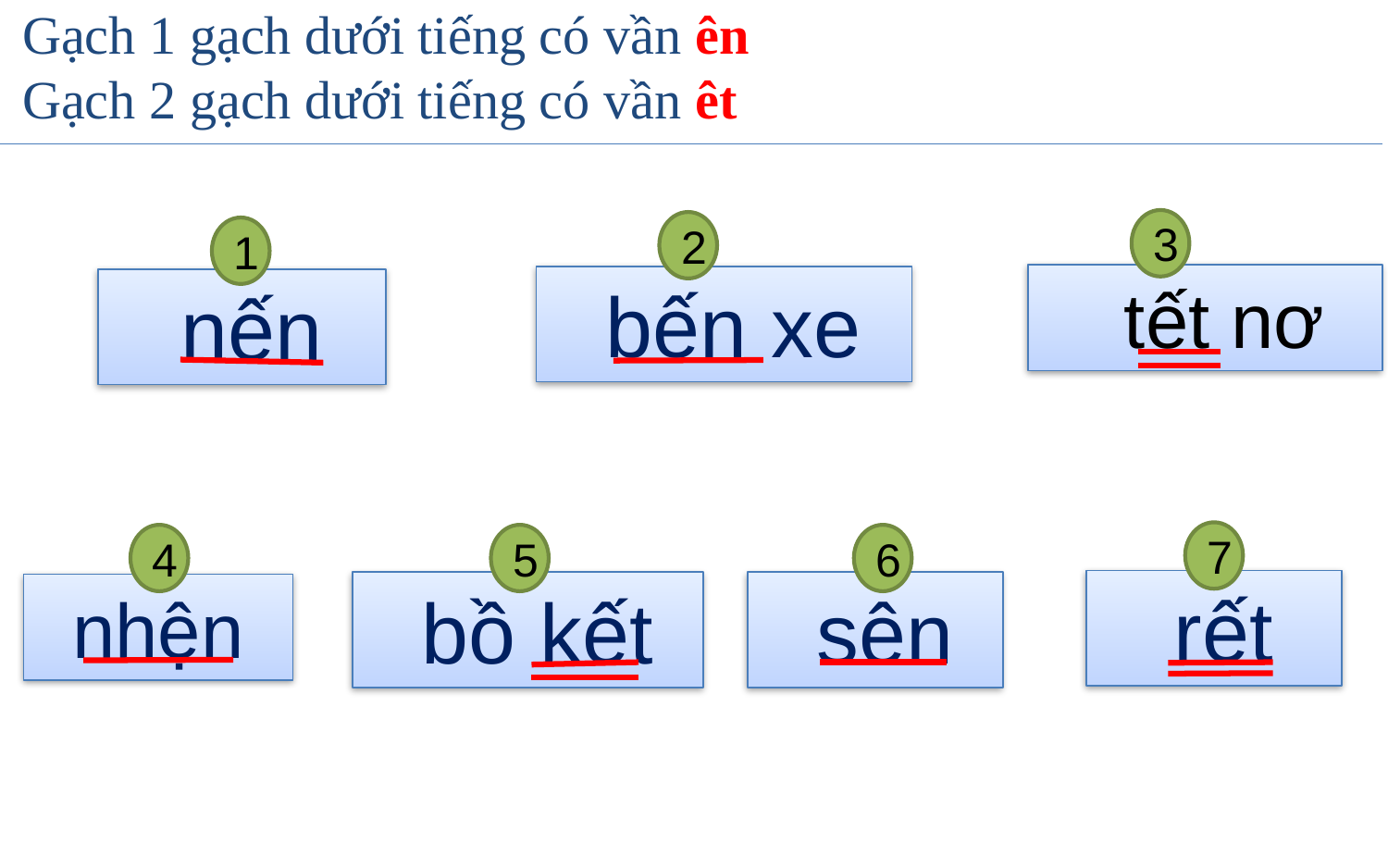

Gạch 1 gạch dưới tiếng có vần ên
Gạch 2 gạch dưới tiếng có vần êt
3
2
1
  tết nơ
 bến xe
 nến
7
4
5
6
 rết
 bồ kết
 sên
nhện